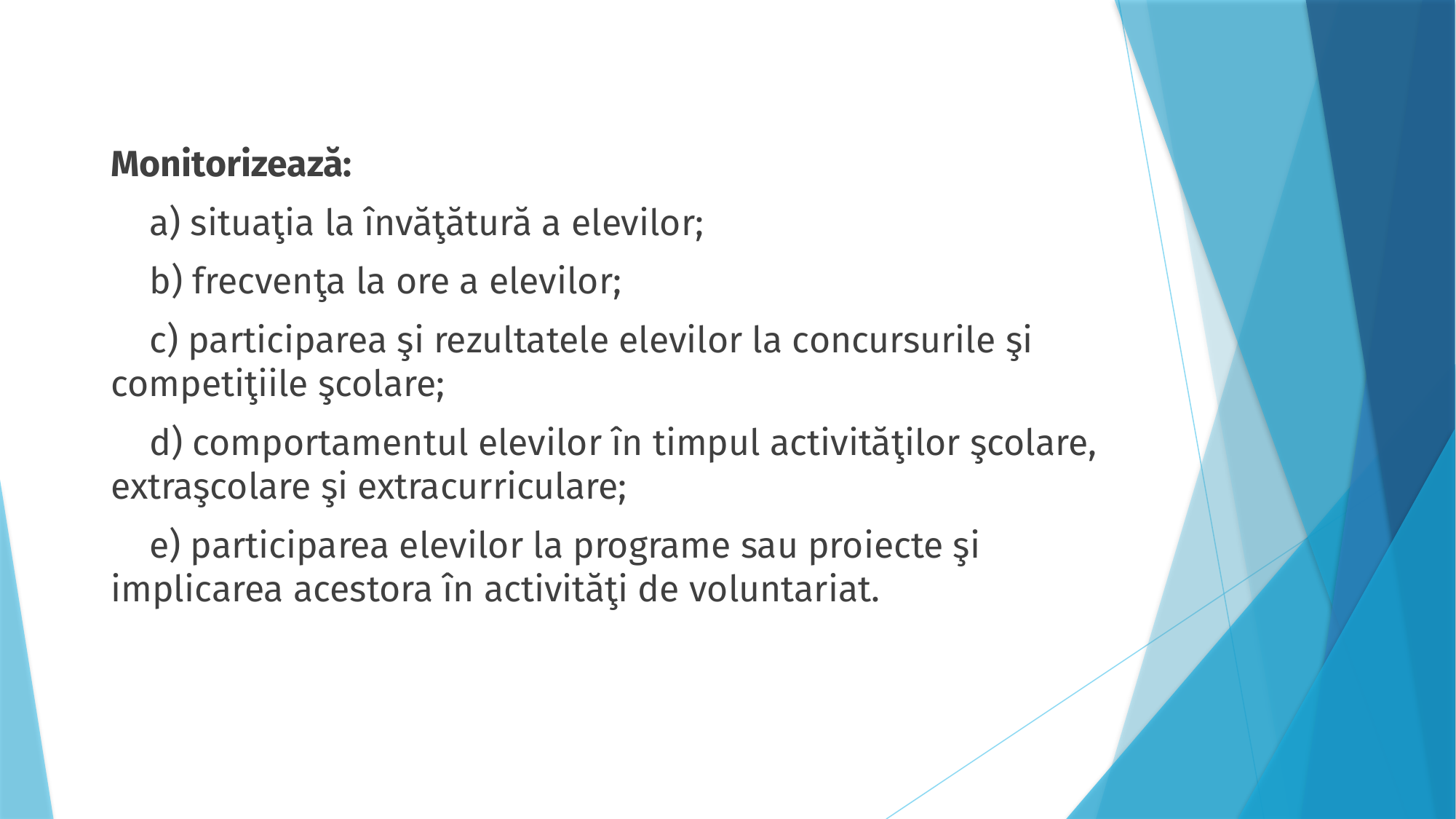

Monitorizează:
    a) situaţia la învăţătură a elevilor;
    b) frecvenţa la ore a elevilor;
    c) participarea şi rezultatele elevilor la concursurile şi competiţiile şcolare;
    d) comportamentul elevilor în timpul activităţilor şcolare, extraşcolare şi extracurriculare;
    e) participarea elevilor la programe sau proiecte şi implicarea acestora în activităţi de voluntariat.